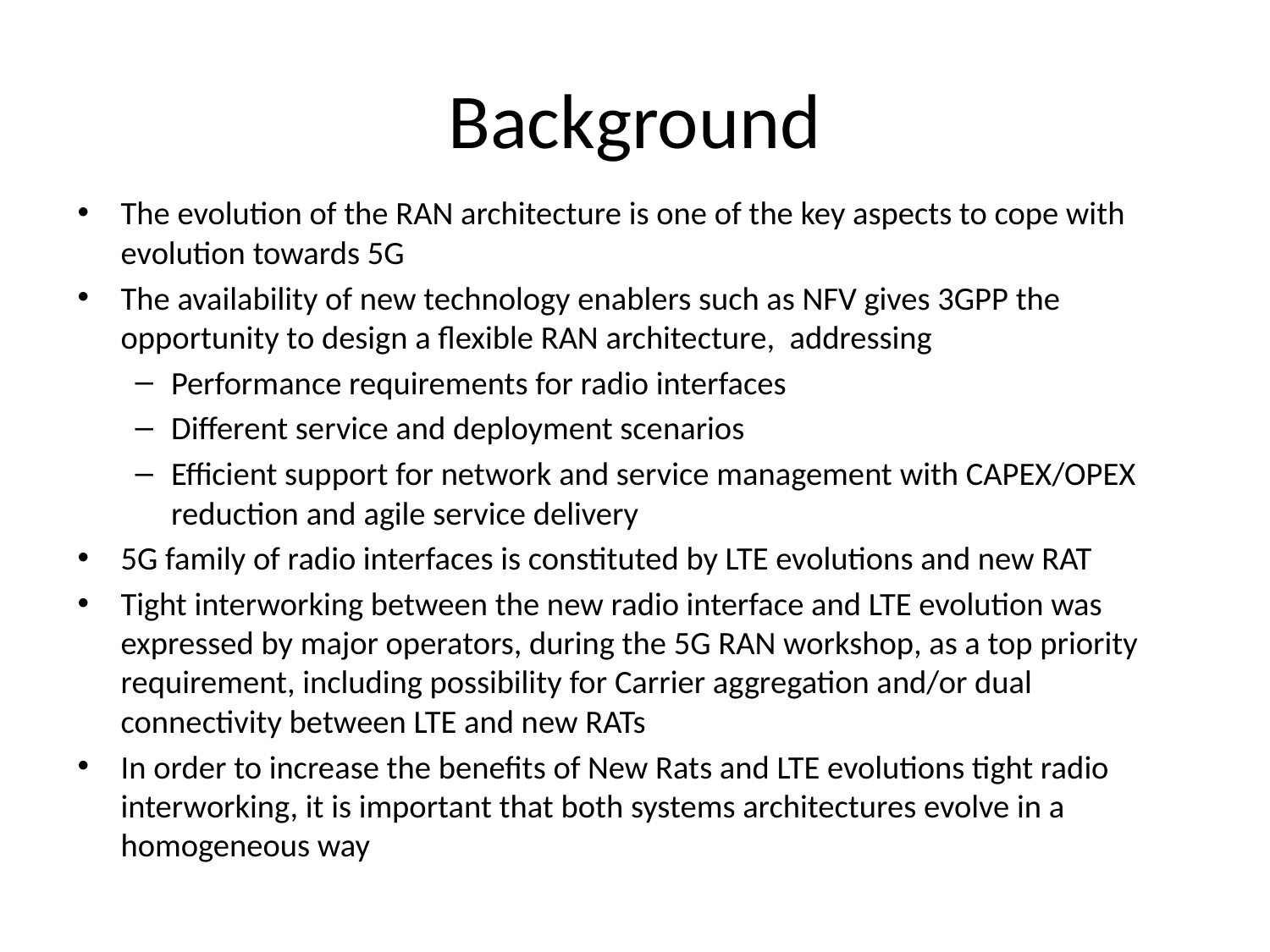

# Background
The evolution of the RAN architecture is one of the key aspects to cope with evolution towards 5G
The availability of new technology enablers such as NFV gives 3GPP the opportunity to design a flexible RAN architecture,  addressing
Performance requirements for radio interfaces
Different service and deployment scenarios
Efficient support for network and service management with CAPEX/OPEX reduction and agile service delivery
5G family of radio interfaces is constituted by LTE evolutions and new RAT
Tight interworking between the new radio interface and LTE evolution was expressed by major operators, during the 5G RAN workshop, as a top priority requirement, including possibility for Carrier aggregation and/or dual connectivity between LTE and new RATs
In order to increase the benefits of New Rats and LTE evolutions tight radio interworking, it is important that both systems architectures evolve in a homogeneous way